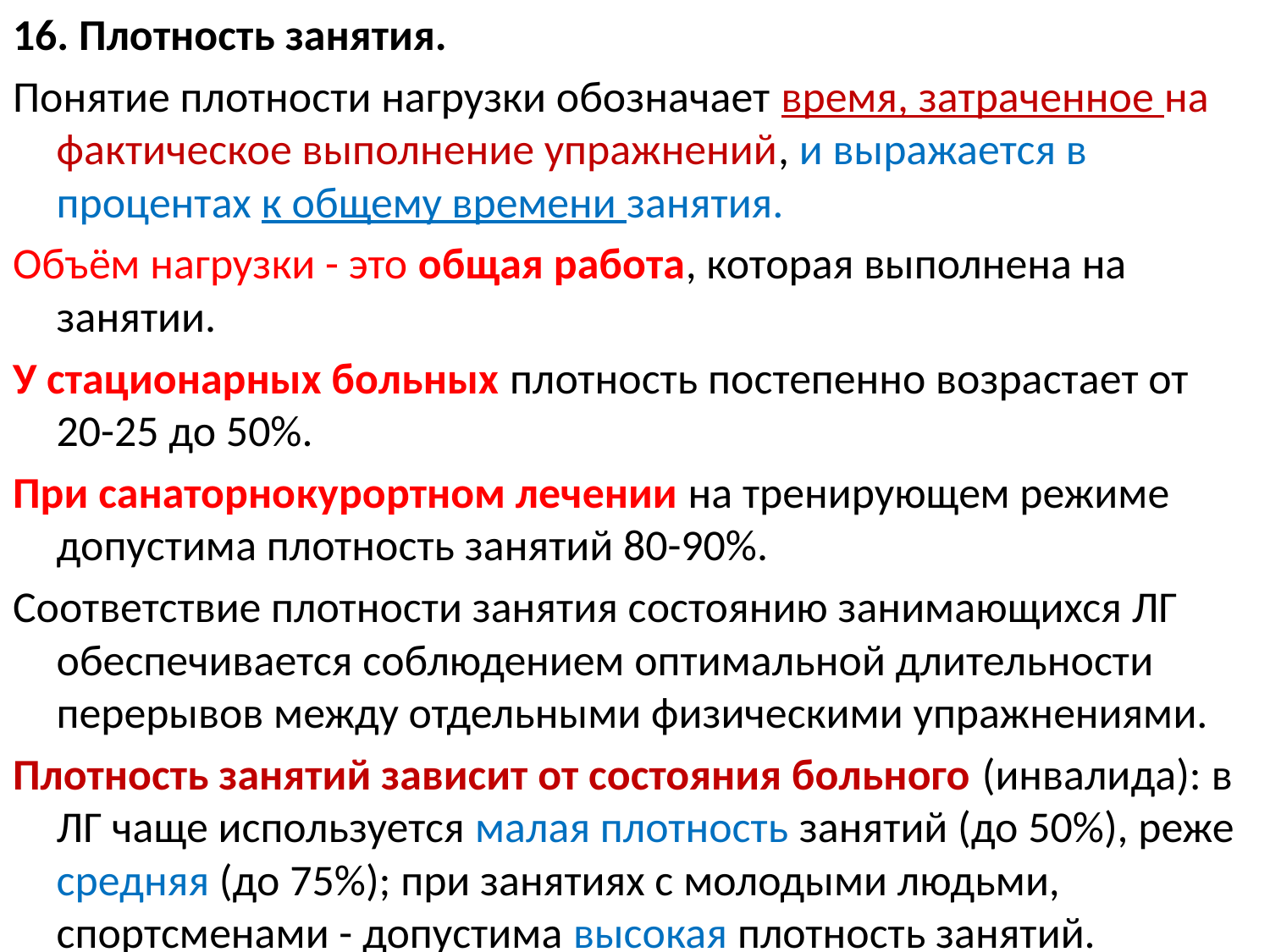

16. Плотность занятия.
Понятие плотности нагрузки обозначает время, затраченное на фактическое выполнение упражнений, и выражается в процентах к общему времени занятия.
Объём нагрузки - это общая работа, которая выполнена на занятии.
У стационарных больных плотность постепенно возрастает от 20-25 до 50%.
При санаторно­курортном лечении на тренирующем режиме допустима плотность занятий 80-90%.
Соответствие плотности занятия состоянию занимающихся ЛГ обеспечивается соблюдением оптимальной длительности перерывов между отдельными физическими упражнениями.
Плотность занятий зависит от состояния больного (инвалида): в ЛГ чаще используется малая плотность занятий (до 50%), реже средняя (до 75%); при занятиях с молодыми людьми, спортсменами - допустима высокая плотность занятий.